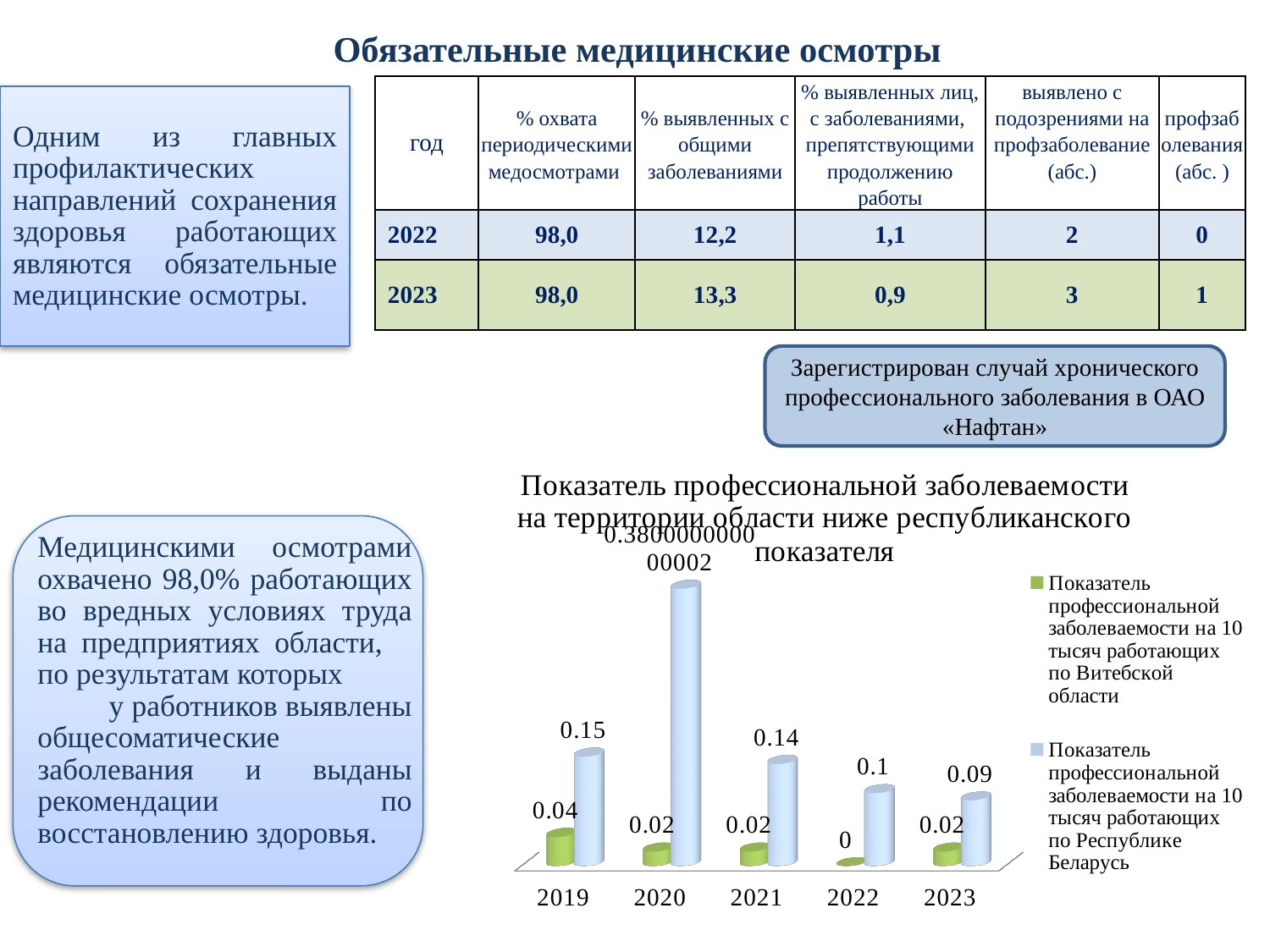

Обязательные медицинские осмотры
| год | % охвата периодическими медосмотрами | % выявленных с общими заболеваниями | % выявленных лиц, с заболеваниями, препятствующими продолжению работы | выявлено с подозрениями на профзаболевание (абс.) | профзаболевания (абс. ) |
| --- | --- | --- | --- | --- | --- |
| 2022 | 98,0 | 12,2 | 1,1 | 2 | 0 |
| 2023 | 98,0 | 13,3 | 0,9 | 3 | 1 |
# Одним из главных профилактических направлений сохранения здоровья работающих являются обязательные медицинские осмотры.
Зарегистрирован случай хронического профессионального заболевания в ОАО «Нафтан»

[unsupported chart]

Медицинскими осмотрами охвачено 98,0% работающих во вредных условиях труда на предприятиях области,   по результатам которых                   у работников выявлены общесоматические заболевания и выданы рекомендации по восстановлению здоровья.